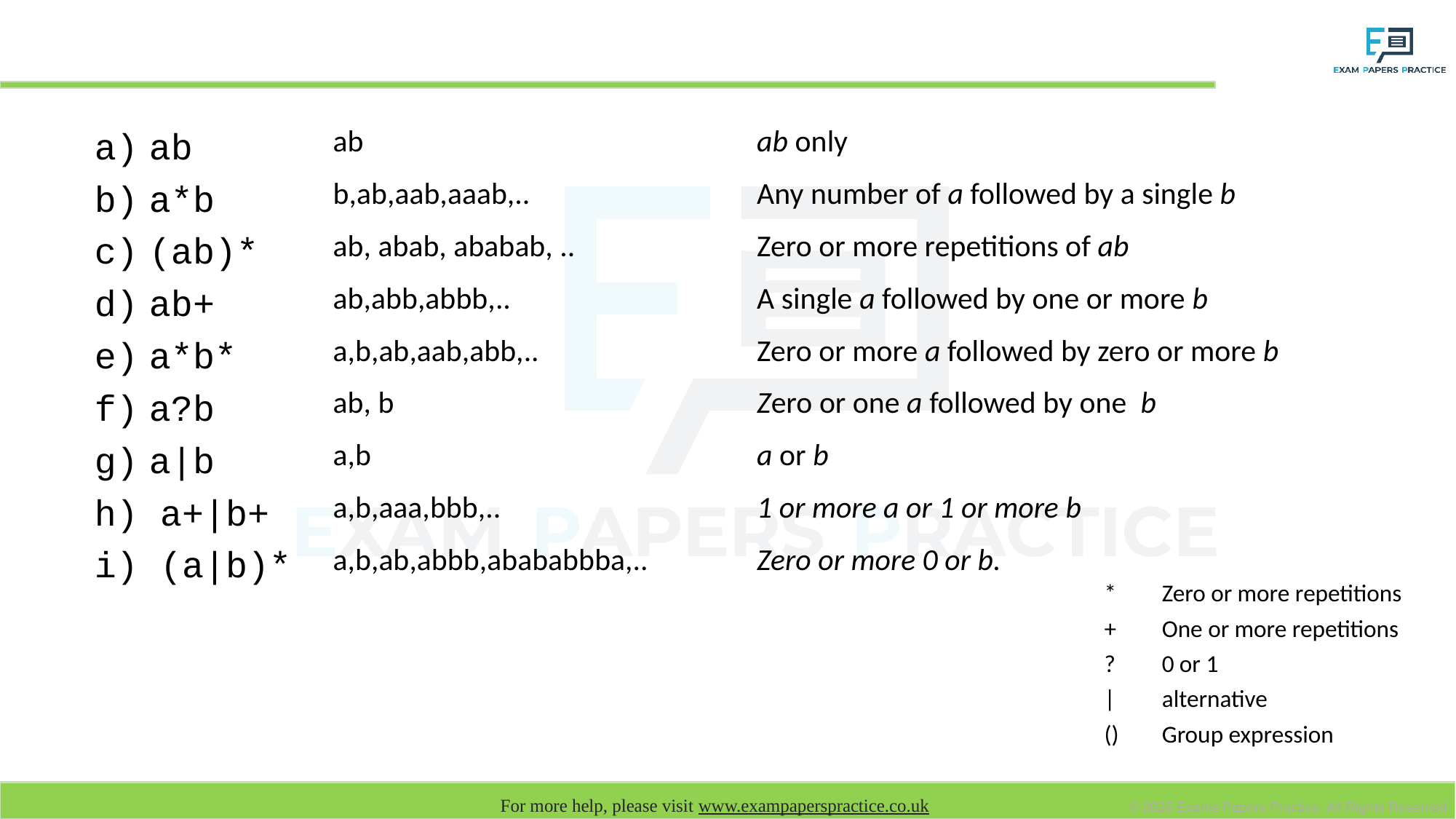

# Task: Describe the following regular expressions and give some valid strings
| ab | ab | ab only |
| --- | --- | --- |
| a\*b | b,ab,aab,aaab,.. | Any number of a followed by a single b |
| (ab)\* | ab, abab, ababab, .. | Zero or more repetitions of ab |
| ab+ | ab,abb,abbb,.. | A single a followed by one or more b |
| a\*b\* | a,b,ab,aab,abb,.. | Zero or more a followed by zero or more b |
| a?b | ab, b | Zero or one a followed by one b |
| a|b | a,b | a or b |
| h) a+|b+ | a,b,aaa,bbb,.. | 1 or more a or 1 or more b |
| i) (a|b)\* | a,b,ab,abbb,abababbba,.. | Zero or more 0 or b. |
| \* | Zero or more repetitions |
| --- | --- |
| + | One or more repetitions |
| ? | 0 or 1 |
| | | alternative |
| () | Group expression |